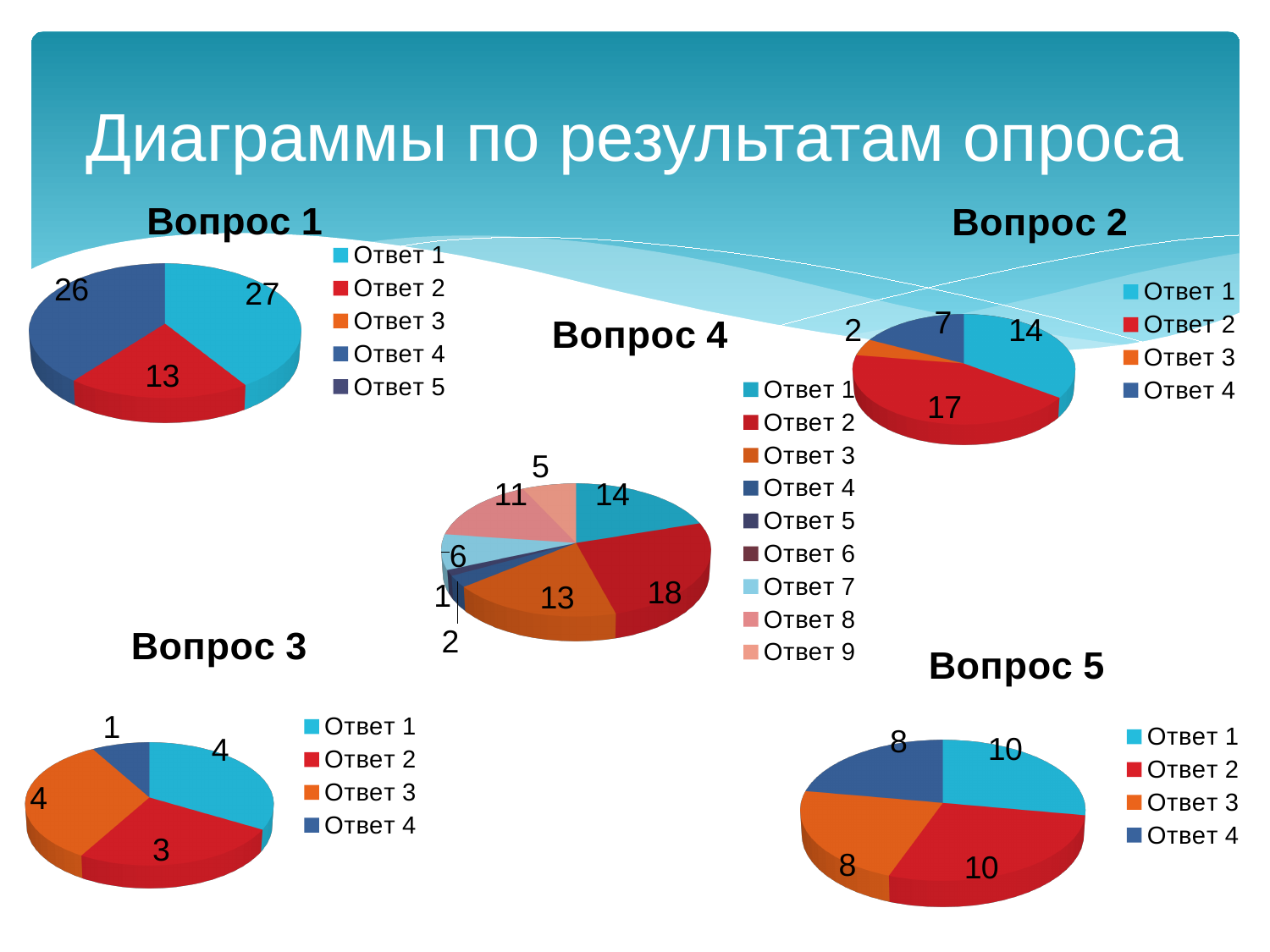

# Диаграммы по результатам опроса

[unsupported chart]

[unsupported chart]

[unsupported chart]

[unsupported chart]

[unsupported chart]